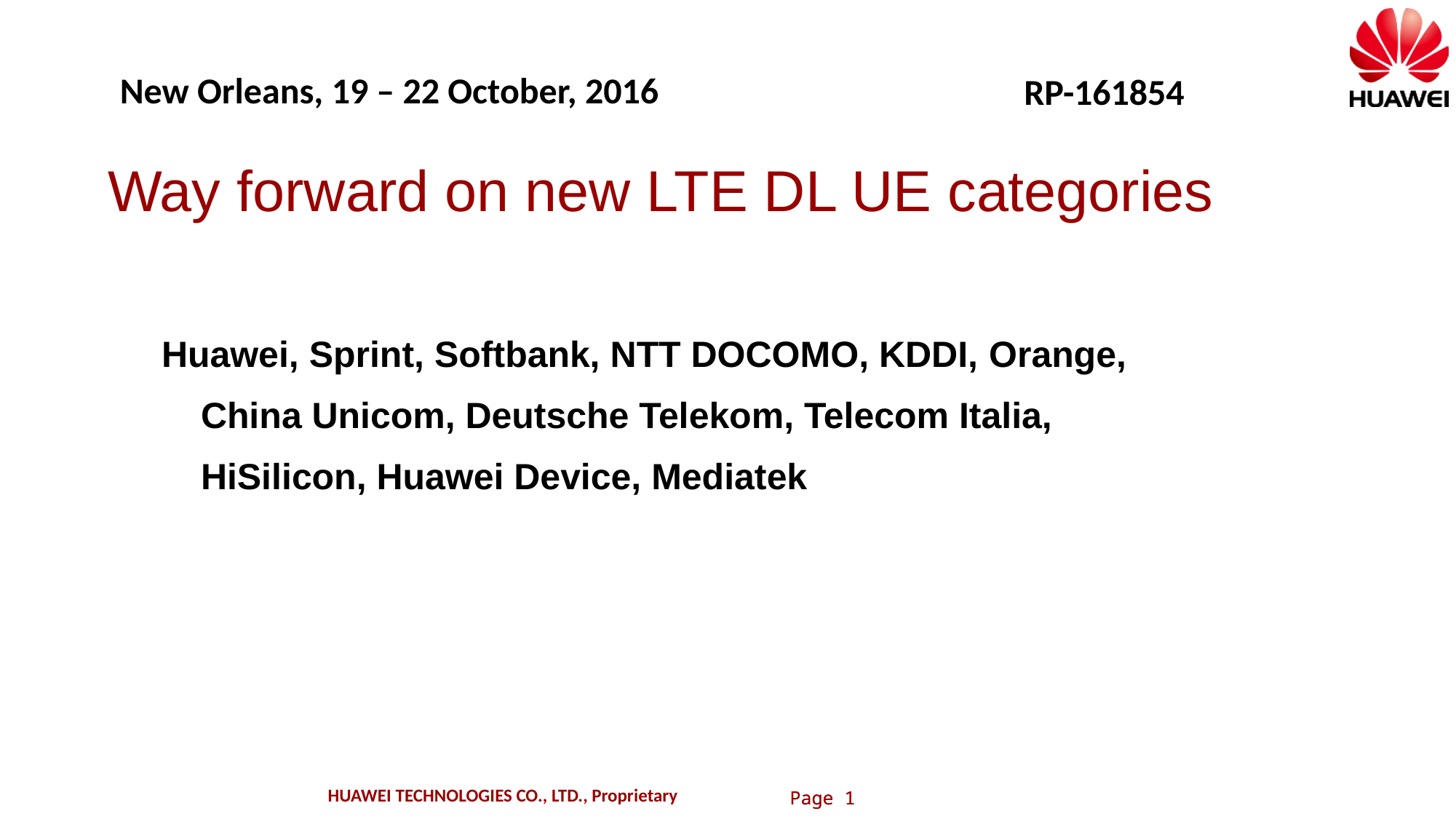

New Orleans, 19 – 22 October, 2016
RP-161854
# Way forward on new LTE DL UE categories
Huawei, Sprint, Softbank, NTT DOCOMO, KDDI, Orange, China Unicom, Deutsche Telekom, Telecom Italia, HiSilicon, Huawei Device, Mediatek